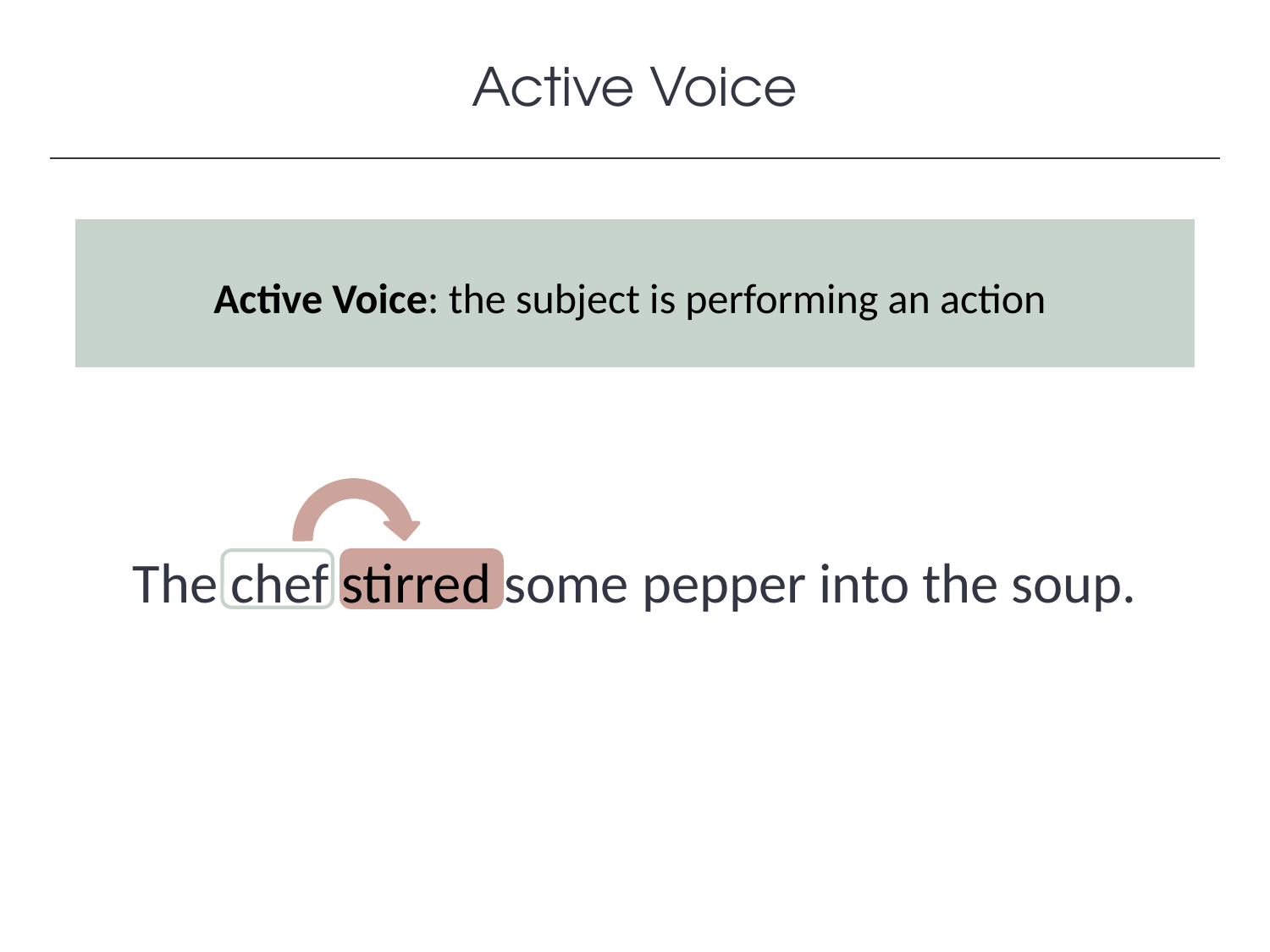

Active Voice
HAWKES LEARNING

Active Voice: the subject is performing an action

The chef stirred some pepper into the soup.